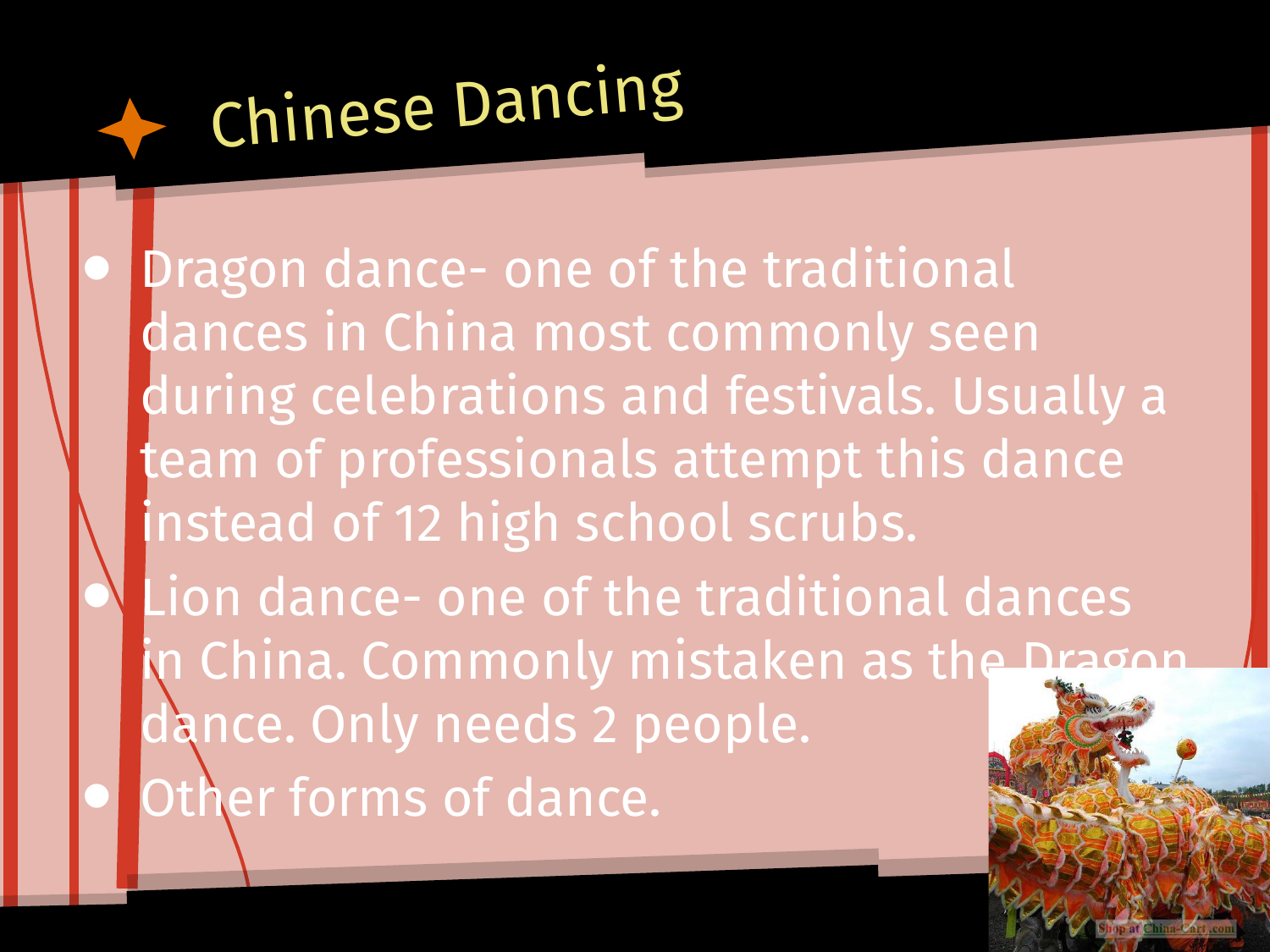

# Chinese Dancing
Dragon dance- one of the traditional dances in China most commonly seen during celebrations and festivals. Usually a team of professionals attempt this dance instead of 12 high school scrubs.
Lion dance- one of the traditional dances in China. Commonly mistaken as the Dragon dance. Only needs 2 people.
Other forms of dance.